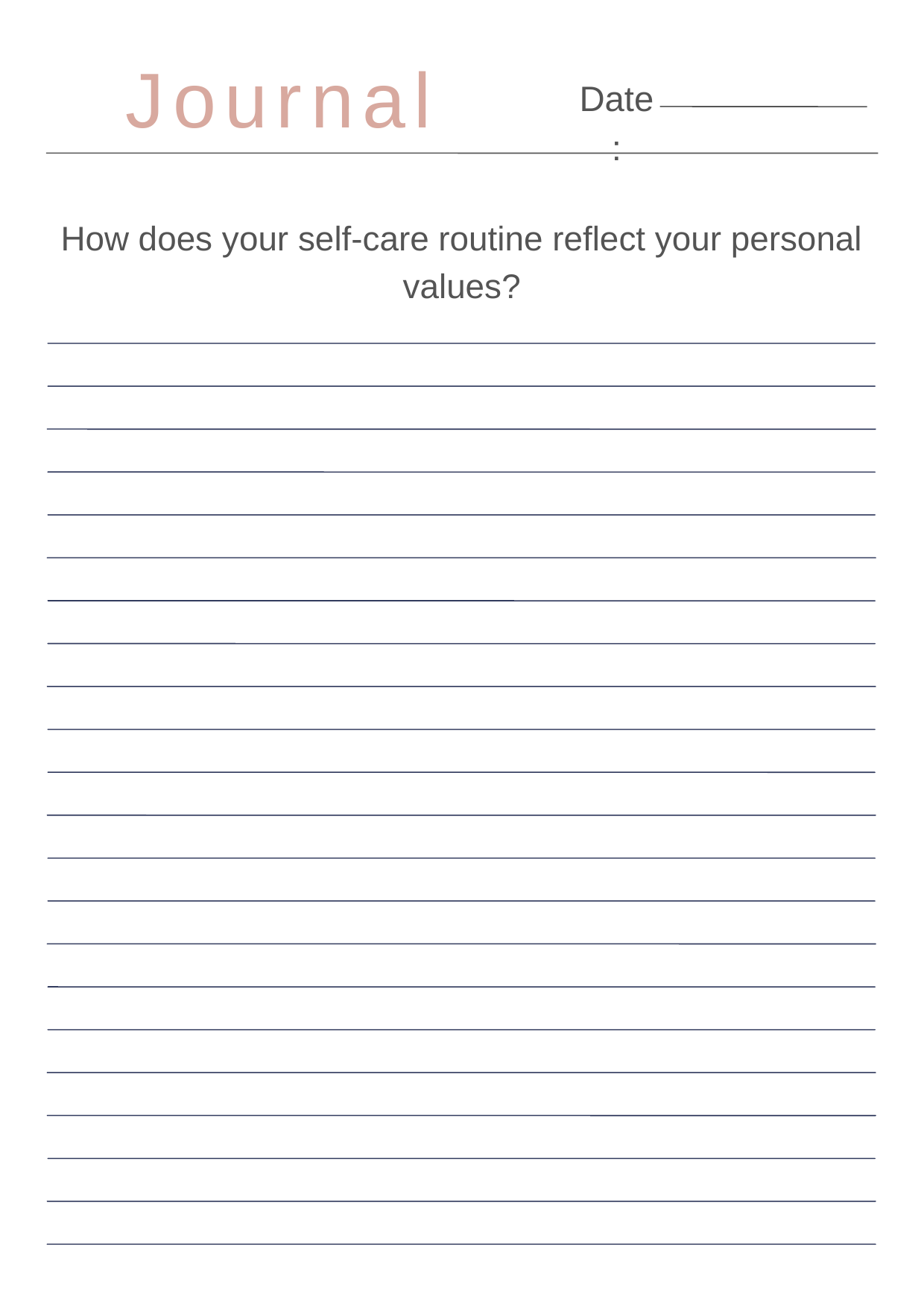

Journal
Date:

How does your self-care routine reflect your personal values?